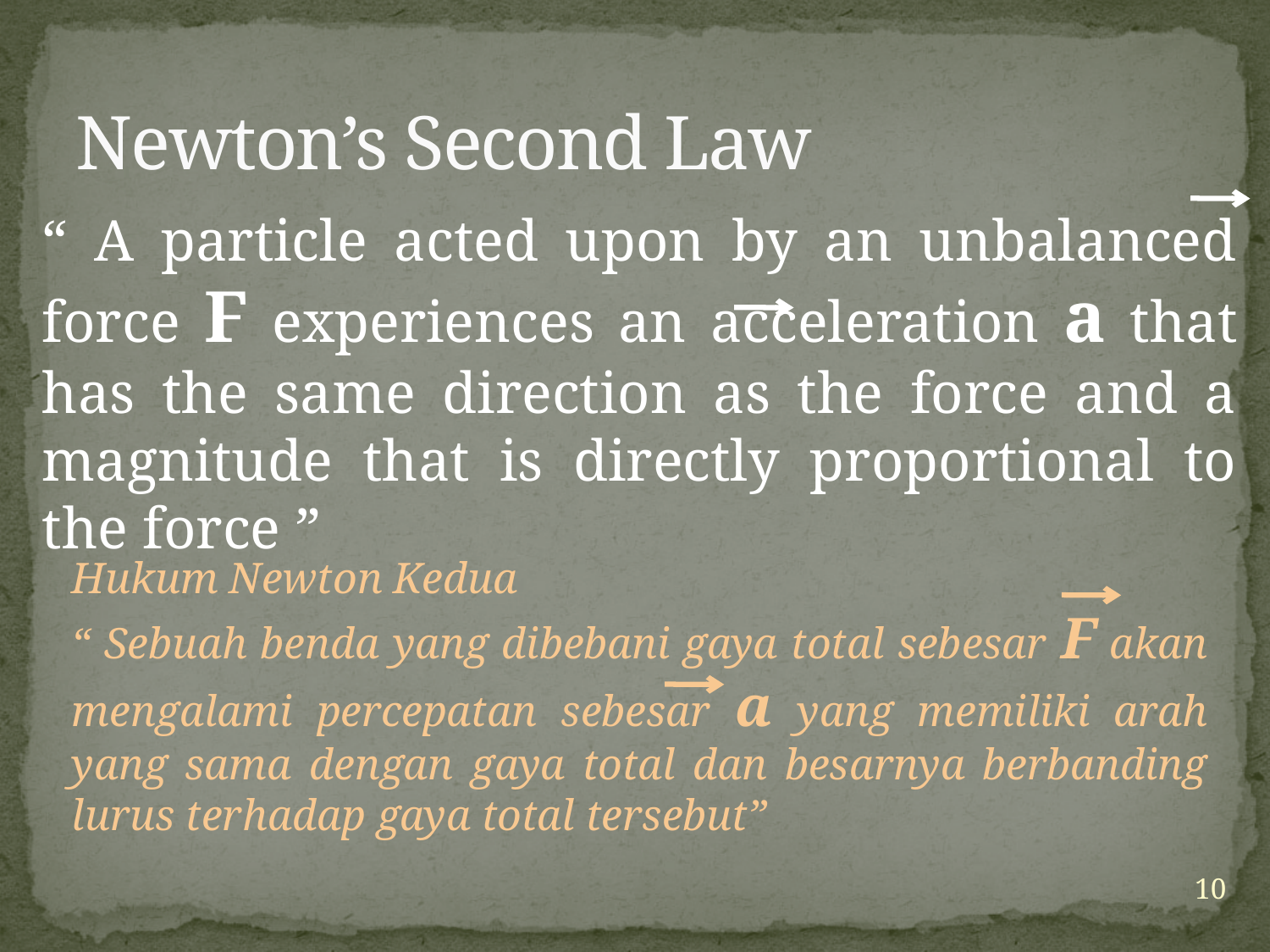

# Newton’s Second Law
“ A particle acted upon by an unbalanced force F experiences an acceleration a that has the same direction as the force and a magnitude that is directly proportional to the force ”
Hukum Newton Kedua
“ Sebuah benda yang dibebani gaya total sebesar F akan mengalami percepatan sebesar a yang memiliki arah yang sama dengan gaya total dan besarnya berbanding lurus terhadap gaya total tersebut”
10